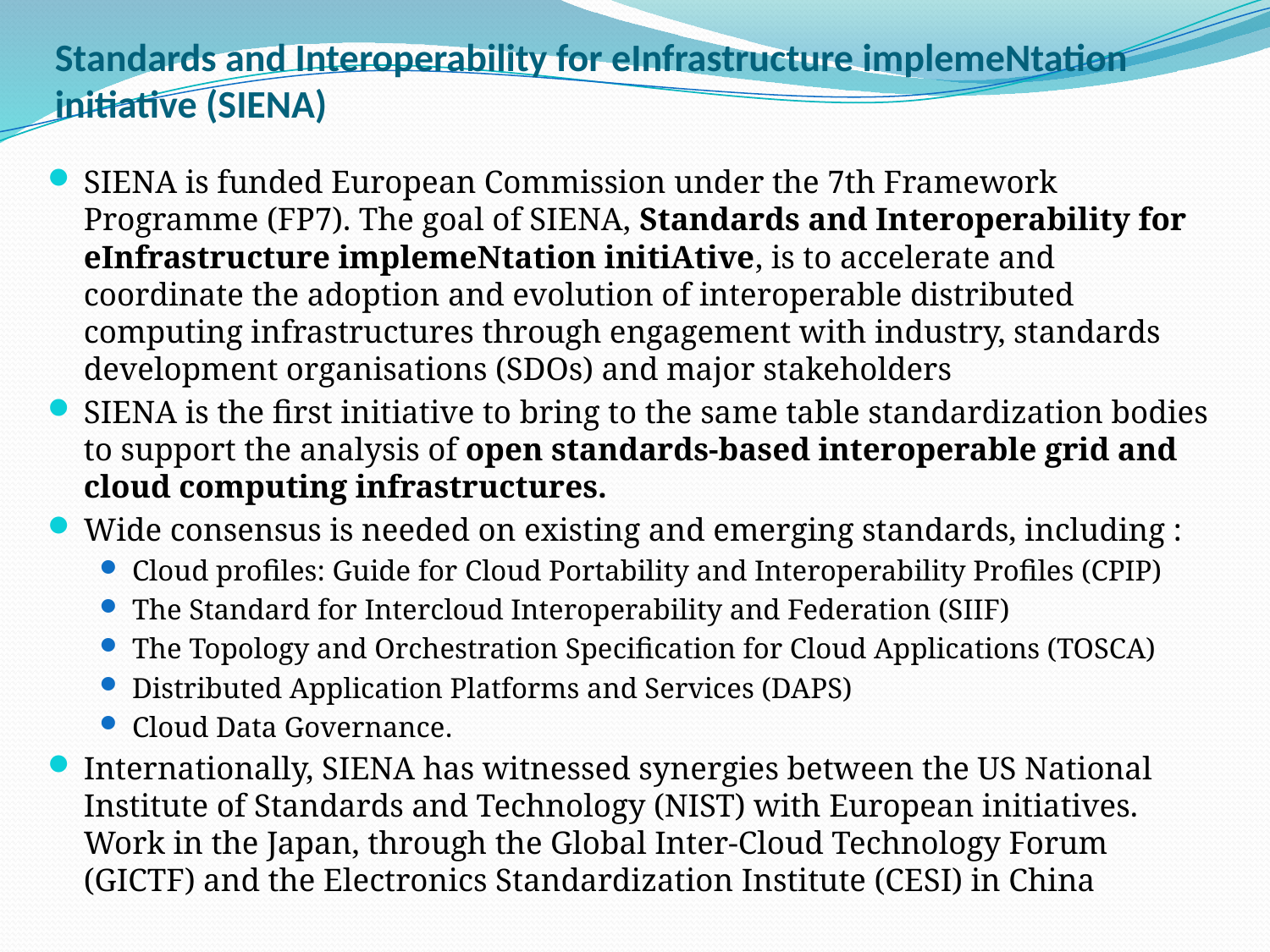

# Standards and Interoperability for eInfrastructure implemeNtation initiative (SIENA)
SIENA is funded European Commission under the 7th Framework Programme (FP7). The goal of SIENA, Standards and Interoperability for eInfrastructure implemeNtation initiAtive, is to accelerate and coordinate the adoption and evolution of interoperable distributed computing infrastructures through engagement with industry, standards development organisations (SDOs) and major stakeholders
SIENA is the first initiative to bring to the same table standardization bodies to support the analysis of open standards-based interoperable grid and cloud computing infrastructures.
Wide consensus is needed on existing and emerging standards, including :
Cloud profiles: Guide for Cloud Portability and Interoperability Profiles (CPIP)
The Standard for Intercloud Interoperability and Federation (SIIF)
The Topology and Orchestration Specification for Cloud Applications (TOSCA)
Distributed Application Platforms and Services (DAPS)
Cloud Data Governance.
Internationally, SIENA has witnessed synergies between the US National Institute of Standards and Technology (NIST) with European initiatives. Work in the Japan, through the Global Inter-Cloud Technology Forum (GICTF) and the Electronics Standardization Institute (CESI) in China